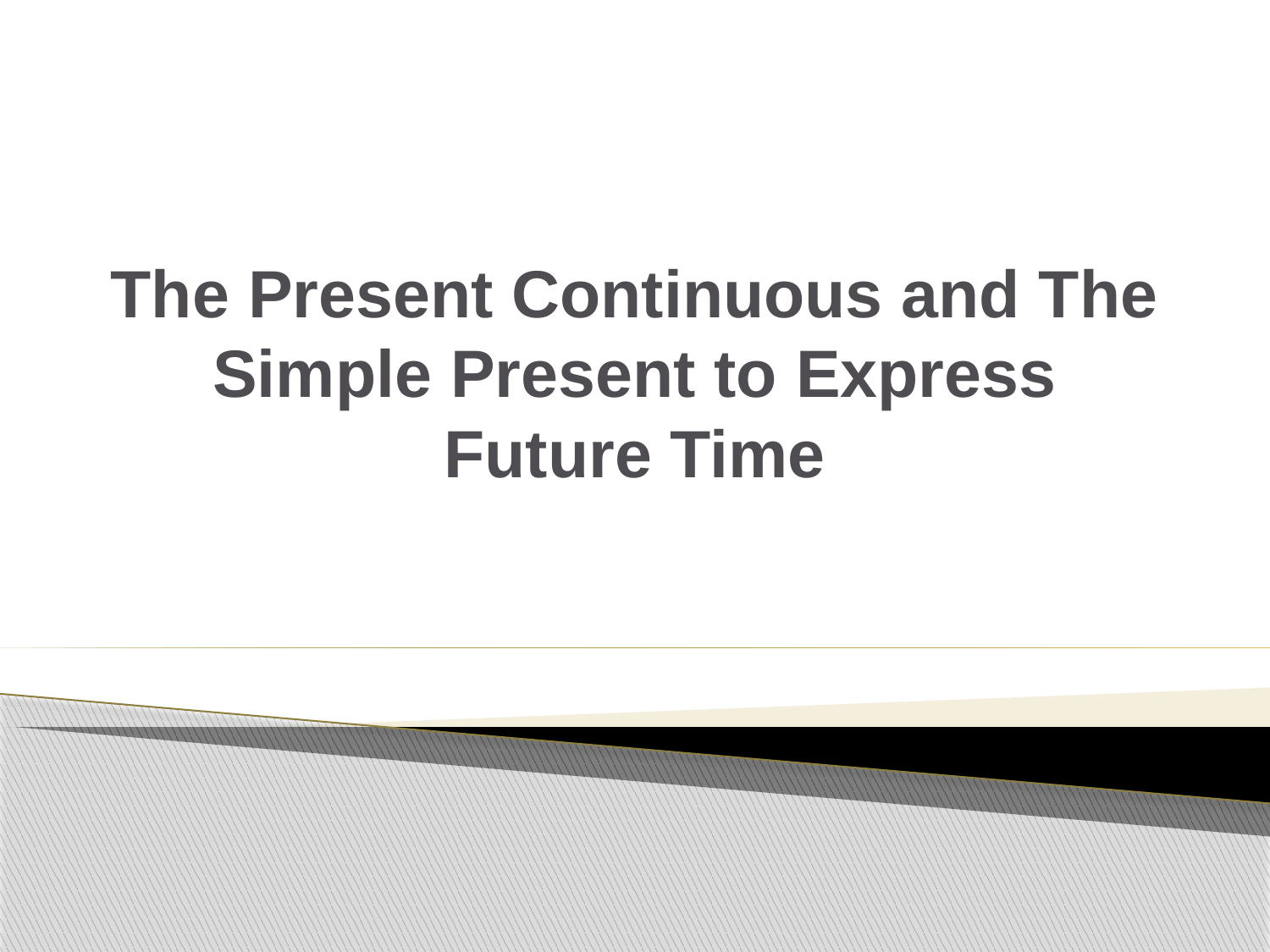

# The Present Continuous and The Simple Present to Express Future Time